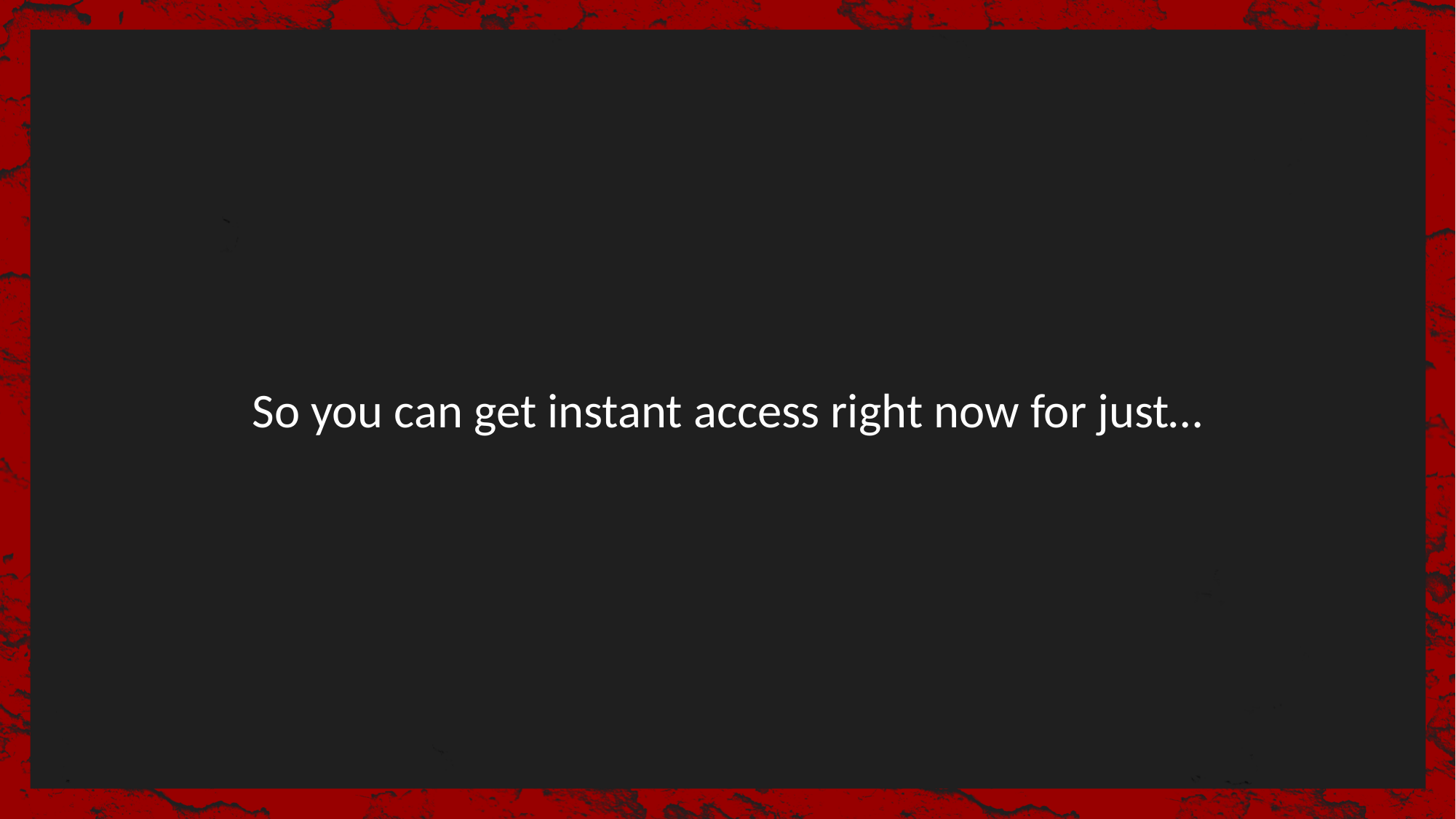

So you can get instant access right now for just…